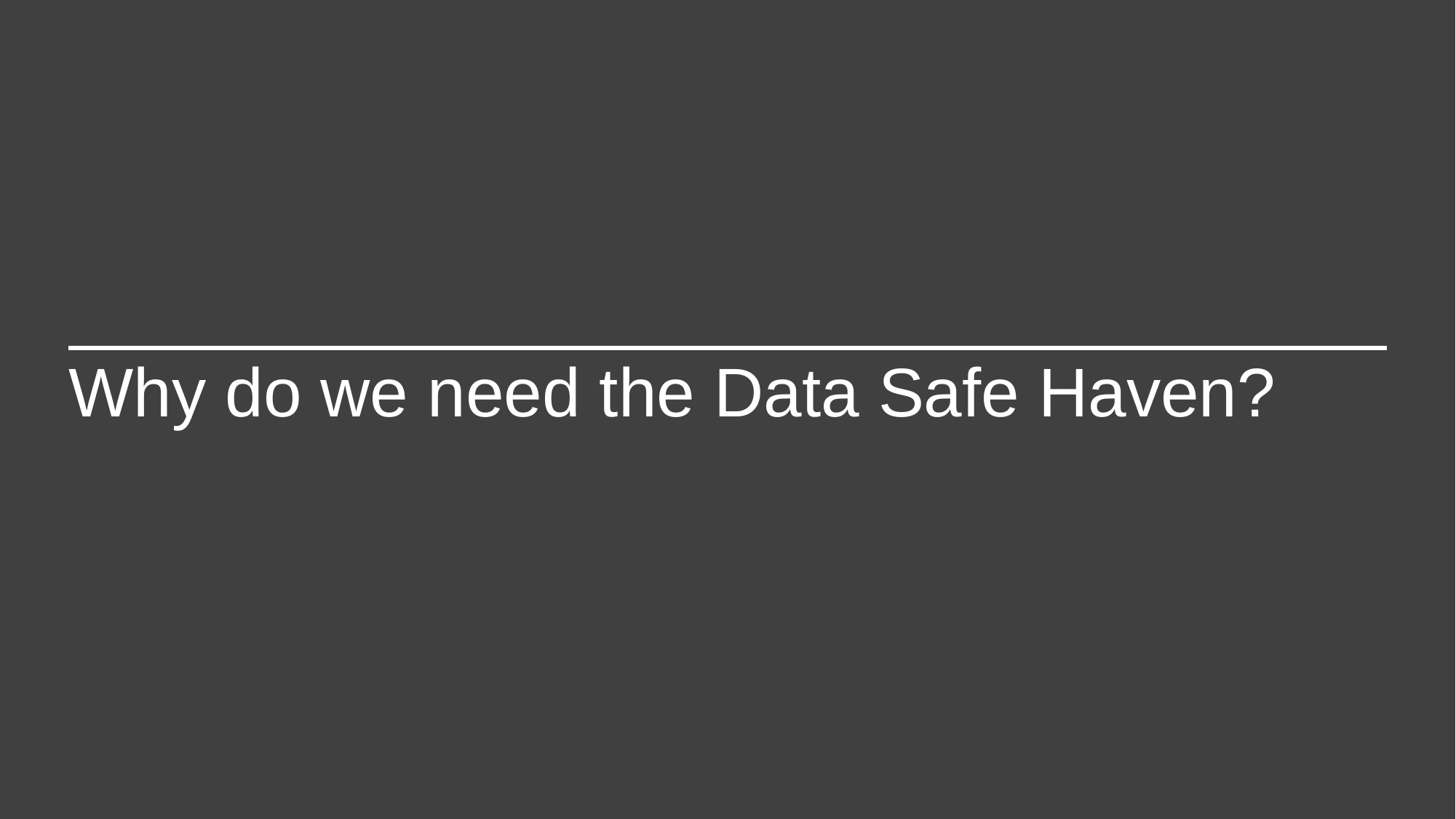

# Why do we need the Data Safe Haven?